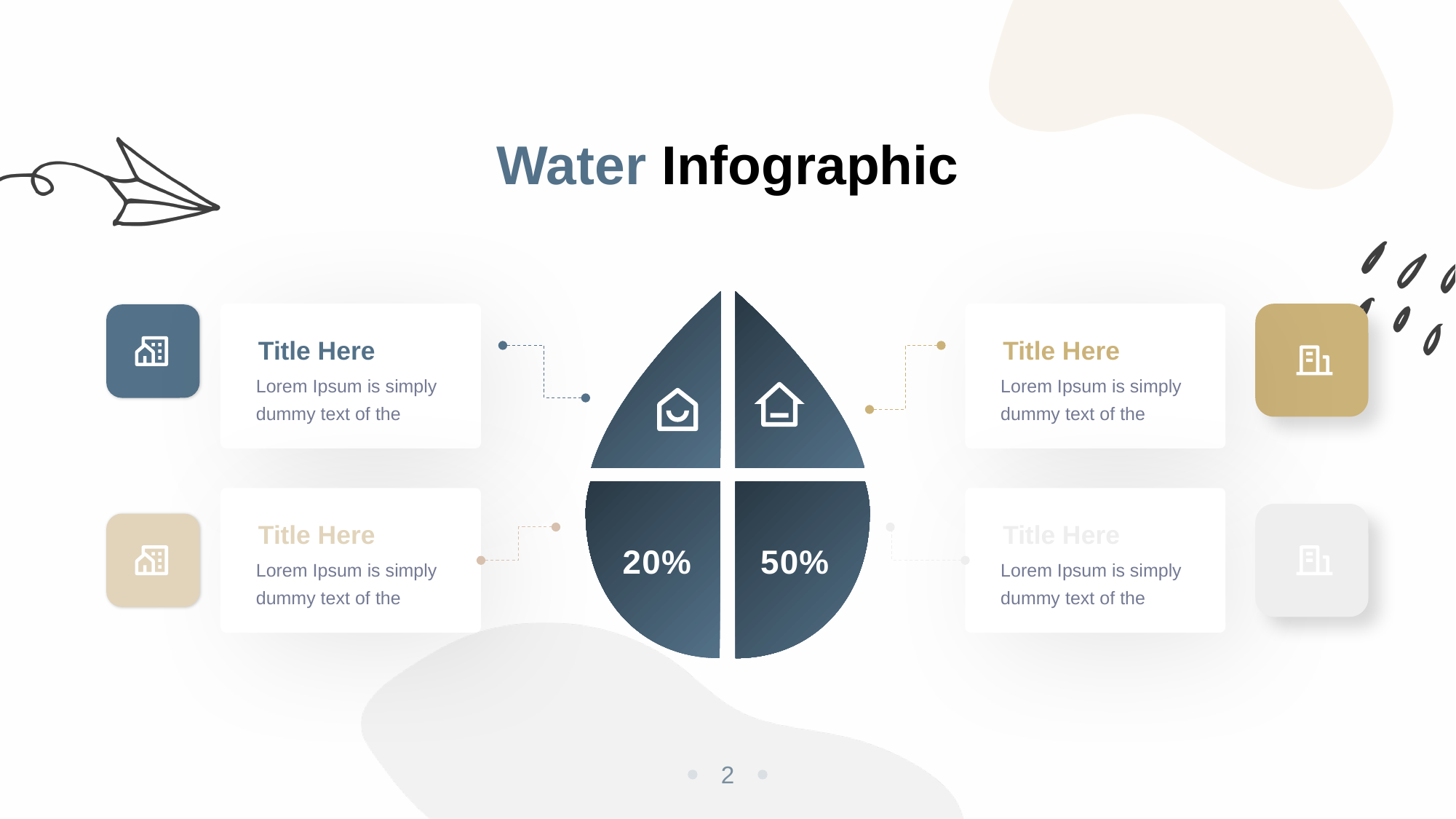

Water Infographic

Title Here
Title Here

Lorem Ipsum is simply dummy text of the
Lorem Ipsum is simply dummy text of the

Title Here
Title Here
20%
50%

Lorem Ipsum is simply dummy text of the
Lorem Ipsum is simply dummy text of the